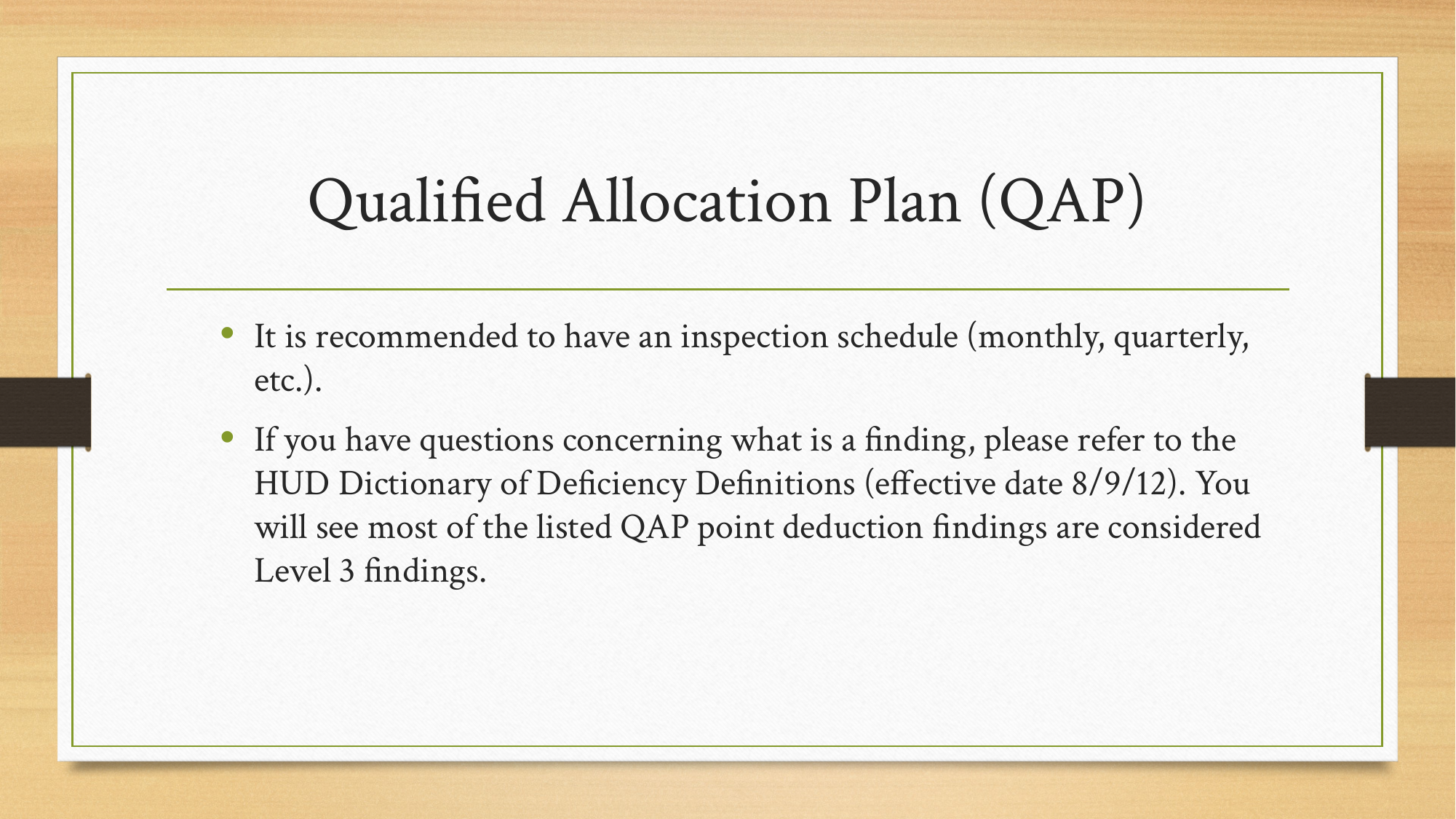

# Qualified Allocation Plan (QAP)
It is recommended to have an inspection schedule (monthly, quarterly, etc.).
If you have questions concerning what is a finding, please refer to the HUD Dictionary of Deficiency Definitions (effective date 8/9/12). You will see most of the listed QAP point deduction findings are considered Level 3 findings.